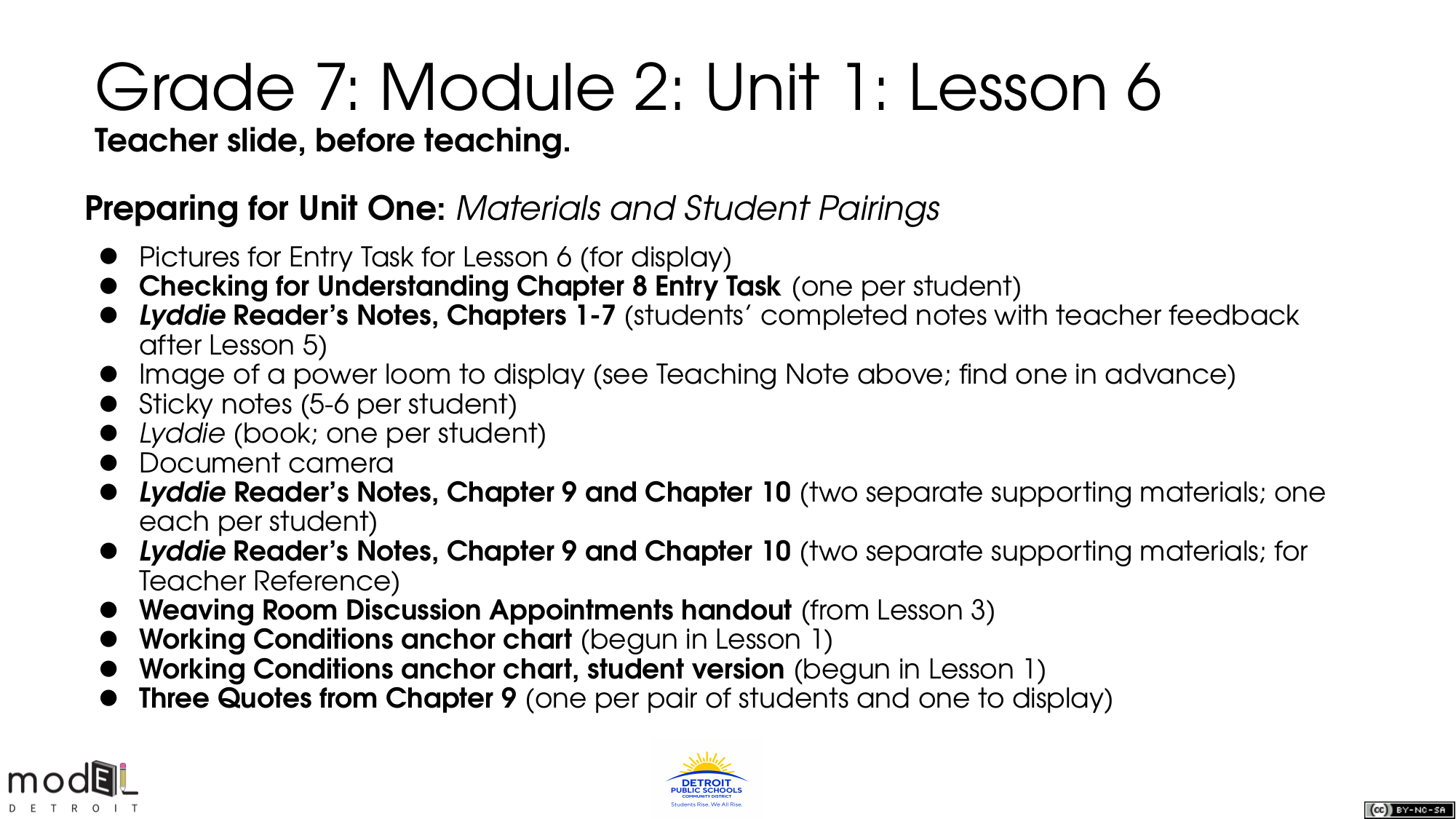

Grade 7: Module 2: Unit 1: Lesson 6
Teacher slide, before teaching.
Preparing for Unit One: Materials and Student Pairings
Pictures for Entry Task for Lesson 6 (for display)
Checking for Understanding Chapter 8 Entry Task (one per student)
Lyddie Reader’s Notes, Chapters 1-7 (students’ completed notes with teacher feedback after Lesson 5)
Image of a power loom to display (see Teaching Note above; find one in advance)
Sticky notes (5-6 per student)
Lyddie (book; one per student)
Document camera
Lyddie Reader’s Notes, Chapter 9 and Chapter 10 (two separate supporting materials; one each per student)
Lyddie Reader’s Notes, Chapter 9 and Chapter 10 (two separate supporting materials; for Teacher Reference)
Weaving Room Discussion Appointments handout (from Lesson 3)
Working Conditions anchor chart (begun in Lesson 1)
Working Conditions anchor chart, student version (begun in Lesson 1)
Three Quotes from Chapter 9 (one per pair of students and one to display)